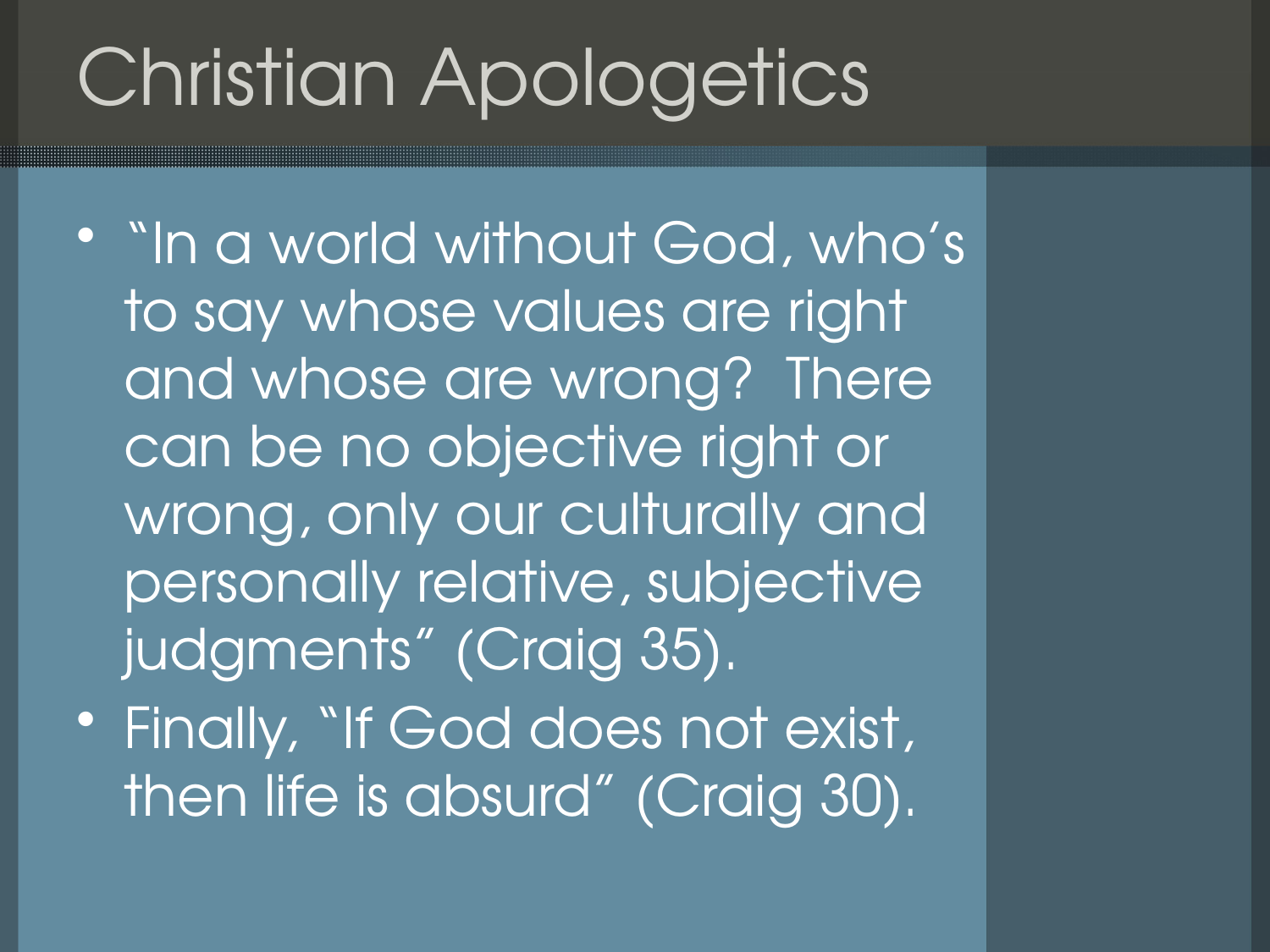

# Christian Apologetics
“In a world without God, who’s to say whose values are right and whose are wrong?  There can be no objective right or wrong, only our culturally and personally relative, subjective judgments” (Craig 35).
Finally, “If God does not exist, then life is absurd” (Craig 30).